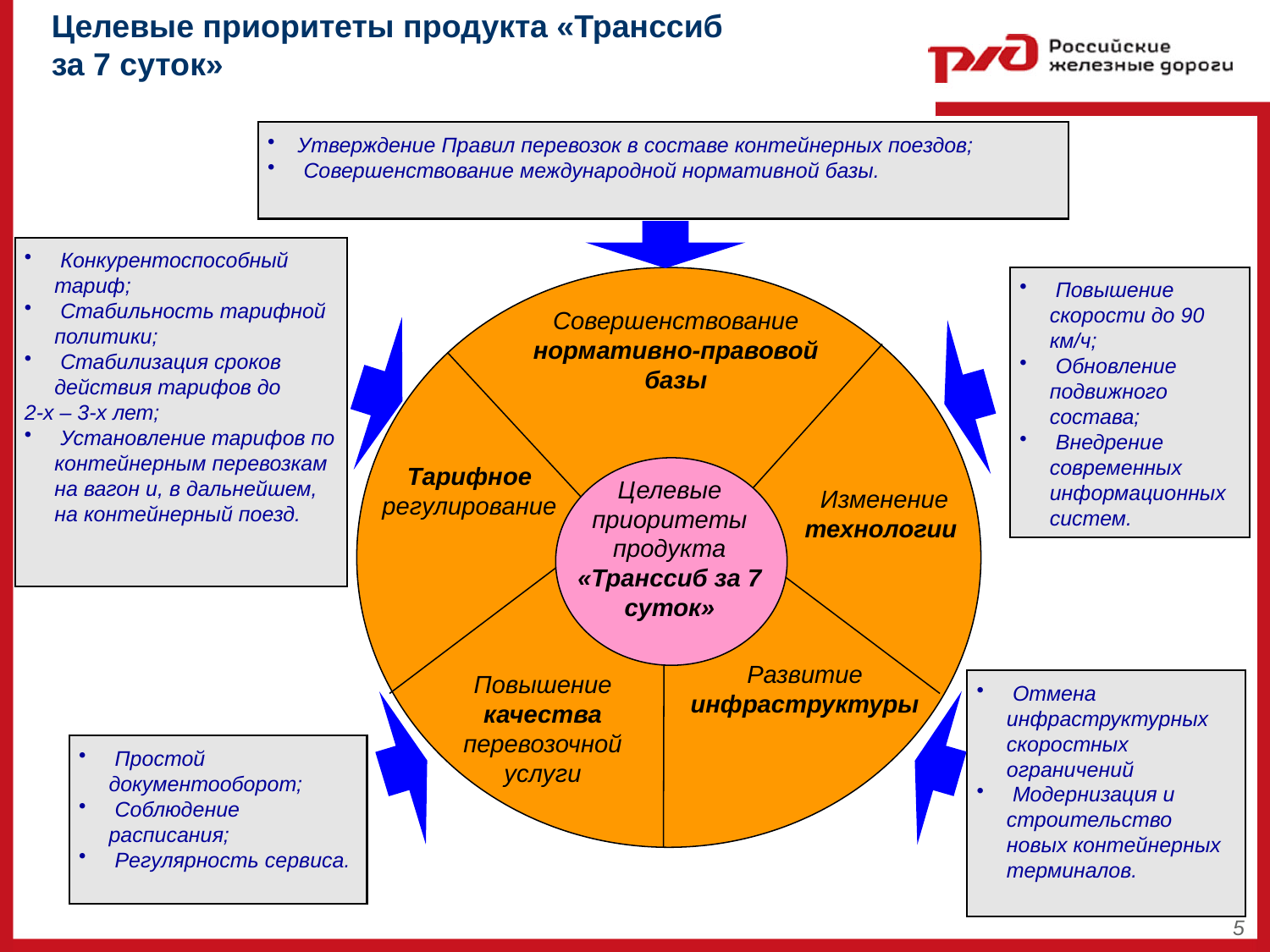

Целевые приоритеты продукта «Транссиб за 7 суток»
Утверждение Правил перевозок в составе контейнерных поездов;
 Совершенствование международной нормативной базы.

 Конкурентоспособный тариф;
 Стабильность тарифной политики;
 Стабилизация сроков действия тарифов до
2-х – 3-х лет;
 Установление тарифов по контейнерным перевозкам на вагон и, в дальнейшем, на контейнерный поезд.
 Повышение скорости до 90 км/ч;
 Обновление подвижного состава;
 Внедрение современных информационных систем.

Совершенствование нормативно-правовой базы

Тарифное регулирование

Целевые
приоритеты продукта
«Транссиб за 7 суток»
Изменение технологии

Развитие инфраструктуры
Повышение качества перевозочной услуги
 Отмена инфраструктурных скоростных ограничений
 Модернизация и строительство новых контейнерных терминалов.
 Простой документооборот;
 Соблюдение расписания;
 Регулярность сервиса.

5